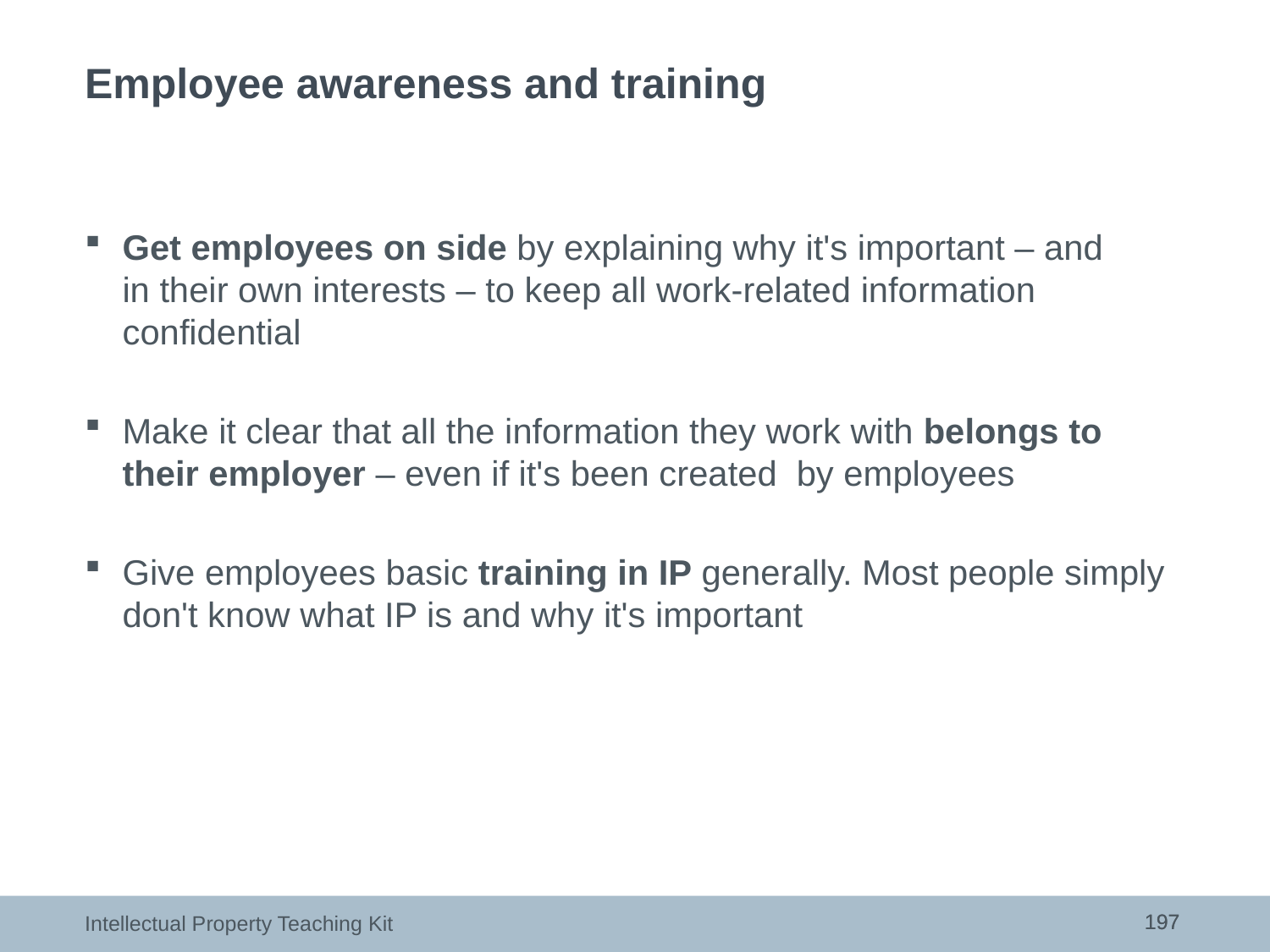

# Employee awareness and training
Get employees on side by explaining why it's important – and
in their own interests – to keep all work-related information confidential

Make it clear that all the information they work with belongs to their employer – even if it's been created  by employees

Give employees basic training in IP generally. Most people simply don't know what IP is and why it's important

197
197
Intellectual Property Teaching Kit